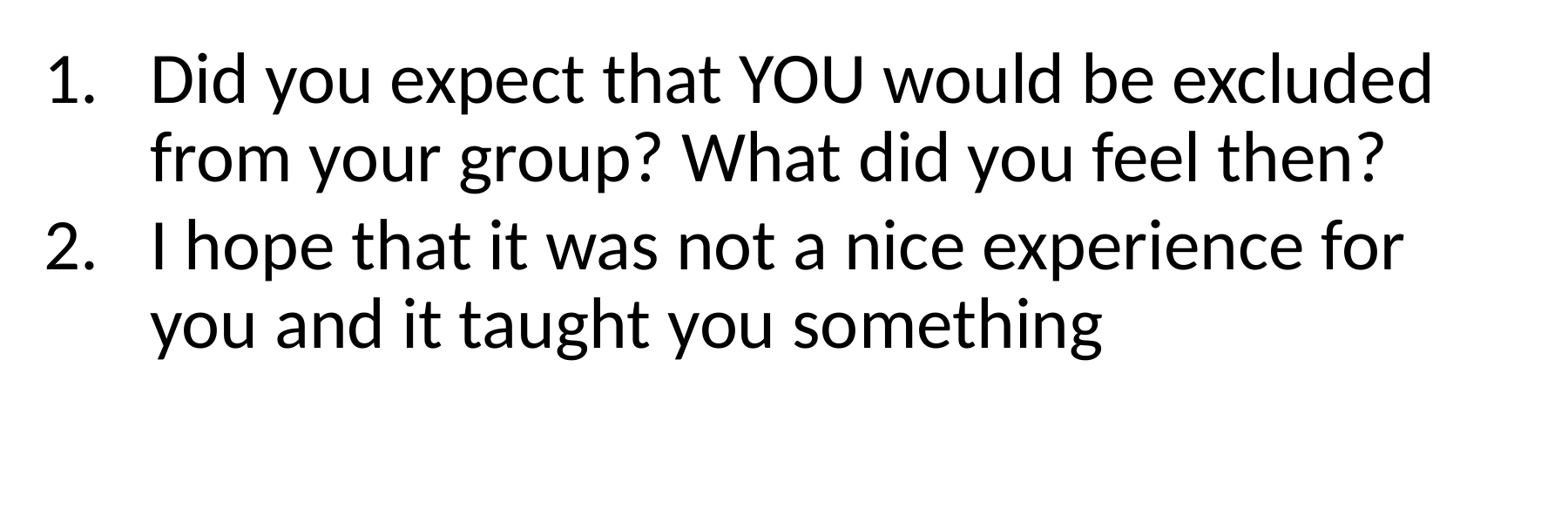

Did you expect that YOU would be excluded from your group? What did you feel then?
I hope that it was not a nice experience for you and it taught you something